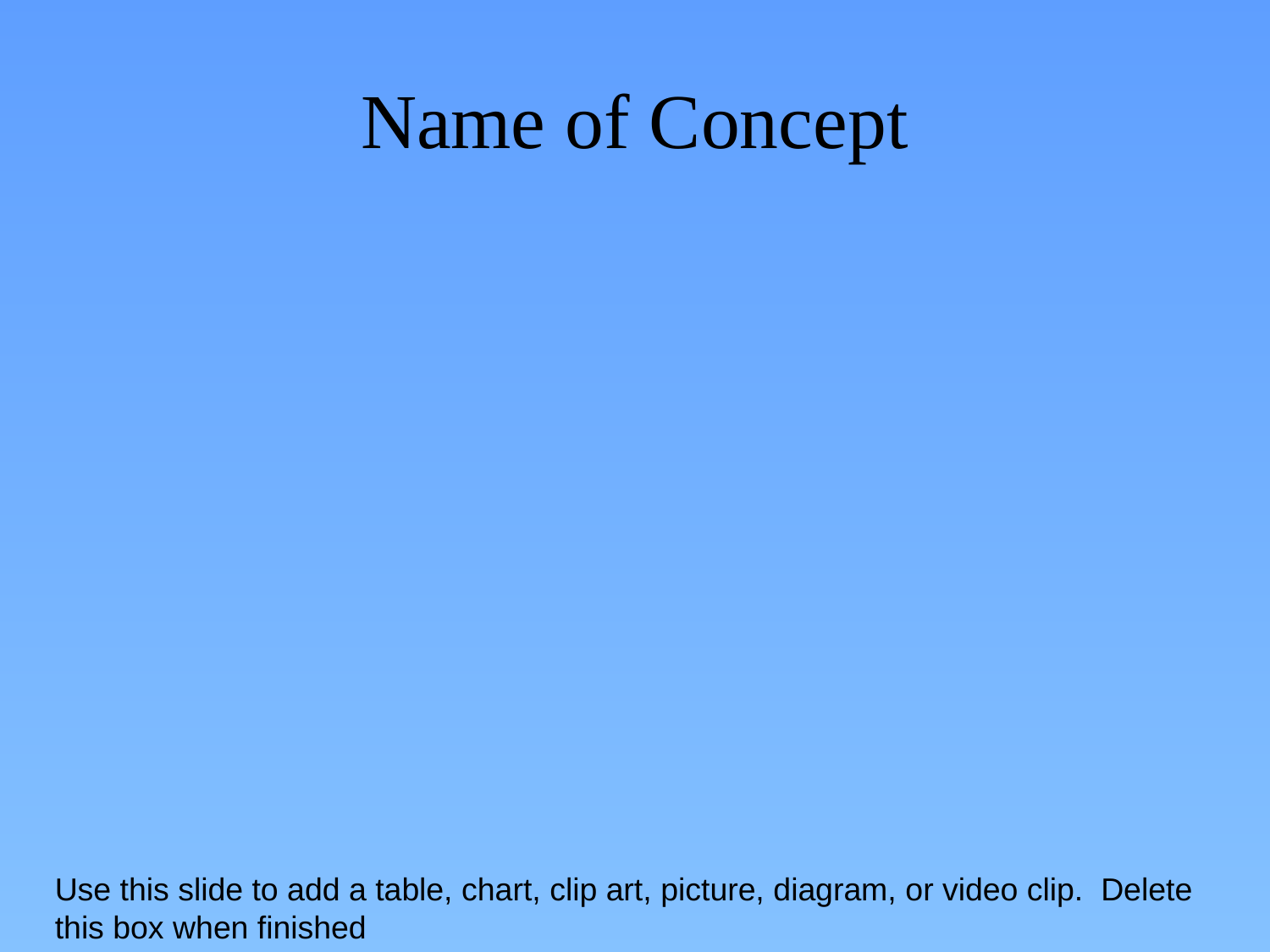

# Name of Concept

Use this slide to add a table, chart, clip art, picture, diagram, or video clip.  Delete this box when finished